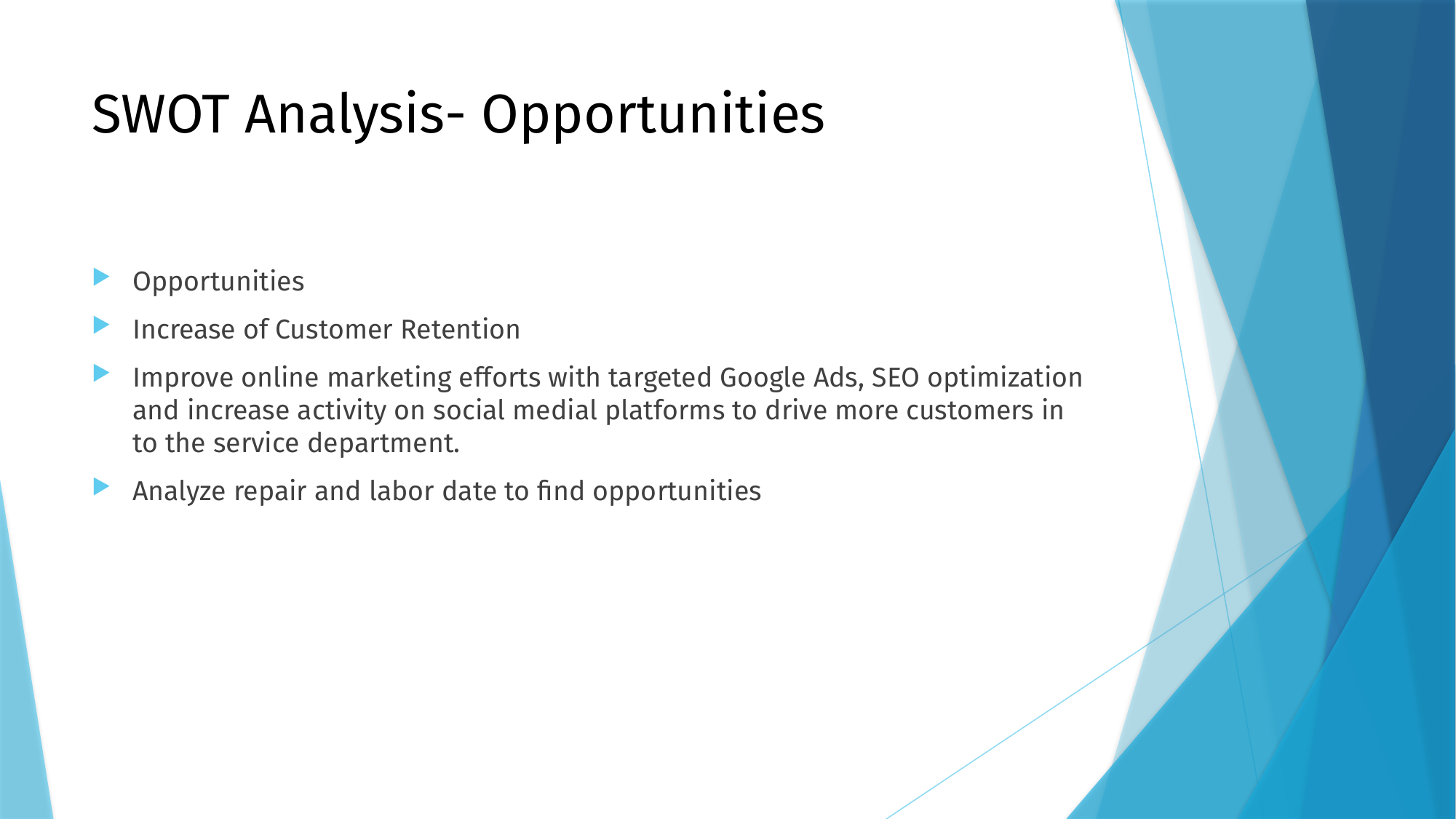

# SWOT Analysis- Opportunities
Opportunities
Increase of Customer Retention
Improve online marketing efforts with targeted Google Ads, SEO optimization and increase activity on social medial platforms to drive more customers in to the service department.
Analyze repair and labor date to find opportunities